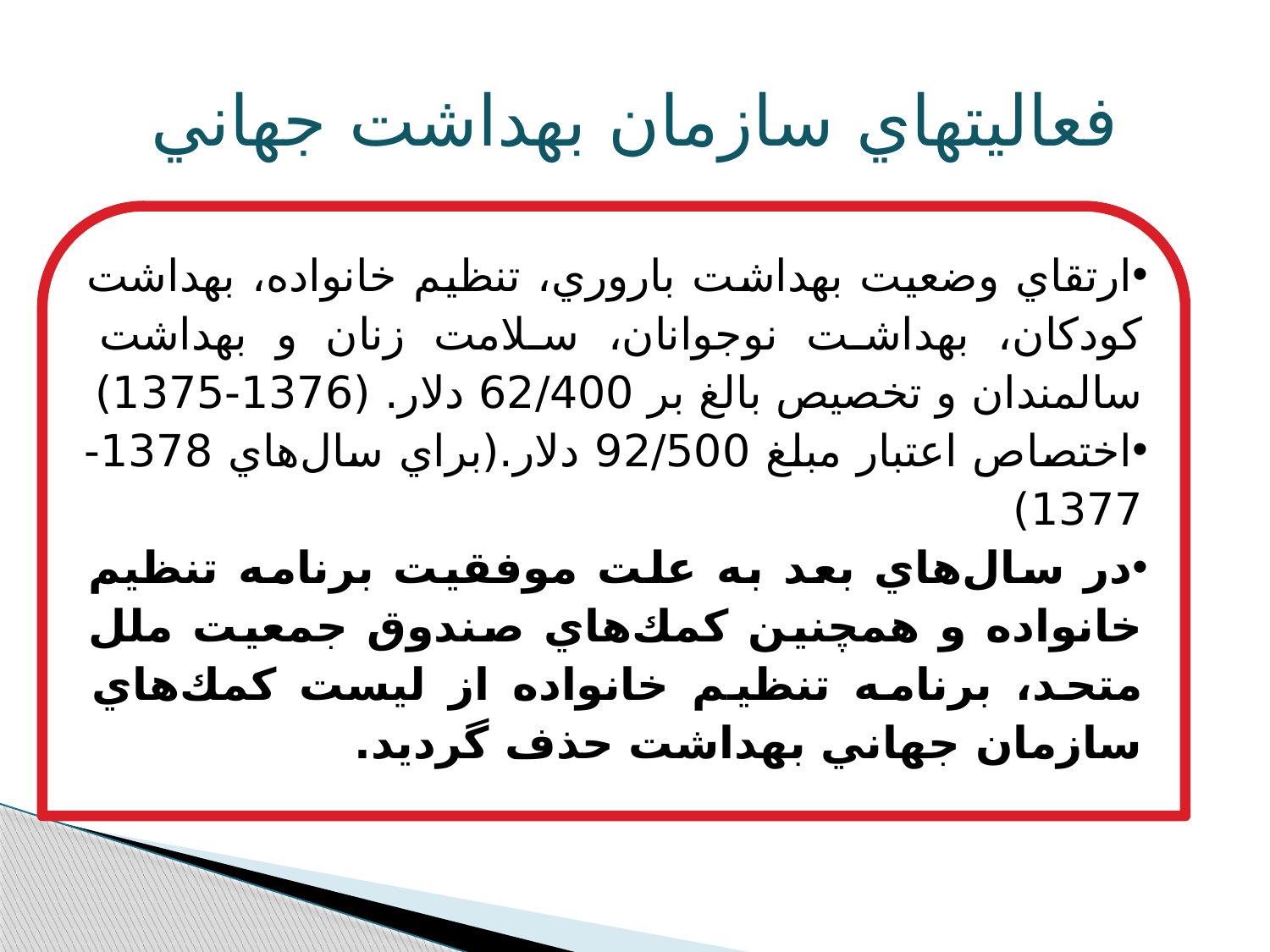

# فعاليتهاي سازمان بهداشت جهاني
ارتقاي وضعيت بهداشت باروري، تنظيم خانواده، بهداشت كودكان، بهداشت نوجوانان، سلامت زنان و بهداشت سالمندان و تخصيص بالغ بر 62/400 دلار. (1376-1375)
اختصاص اعتبار مبلغ 92/500 دلار.(براي سال‌هاي 1378-1377)
در سال‌هاي بعد به علت موفقيت برنامه تنظيم خانواده و همچنين كمك‌هاي صندوق جمعيت ملل متحد، برنامه تنظيم خانواده از ليست كمك‌هاي سازمان جهاني بهداشت حذف گرديد.